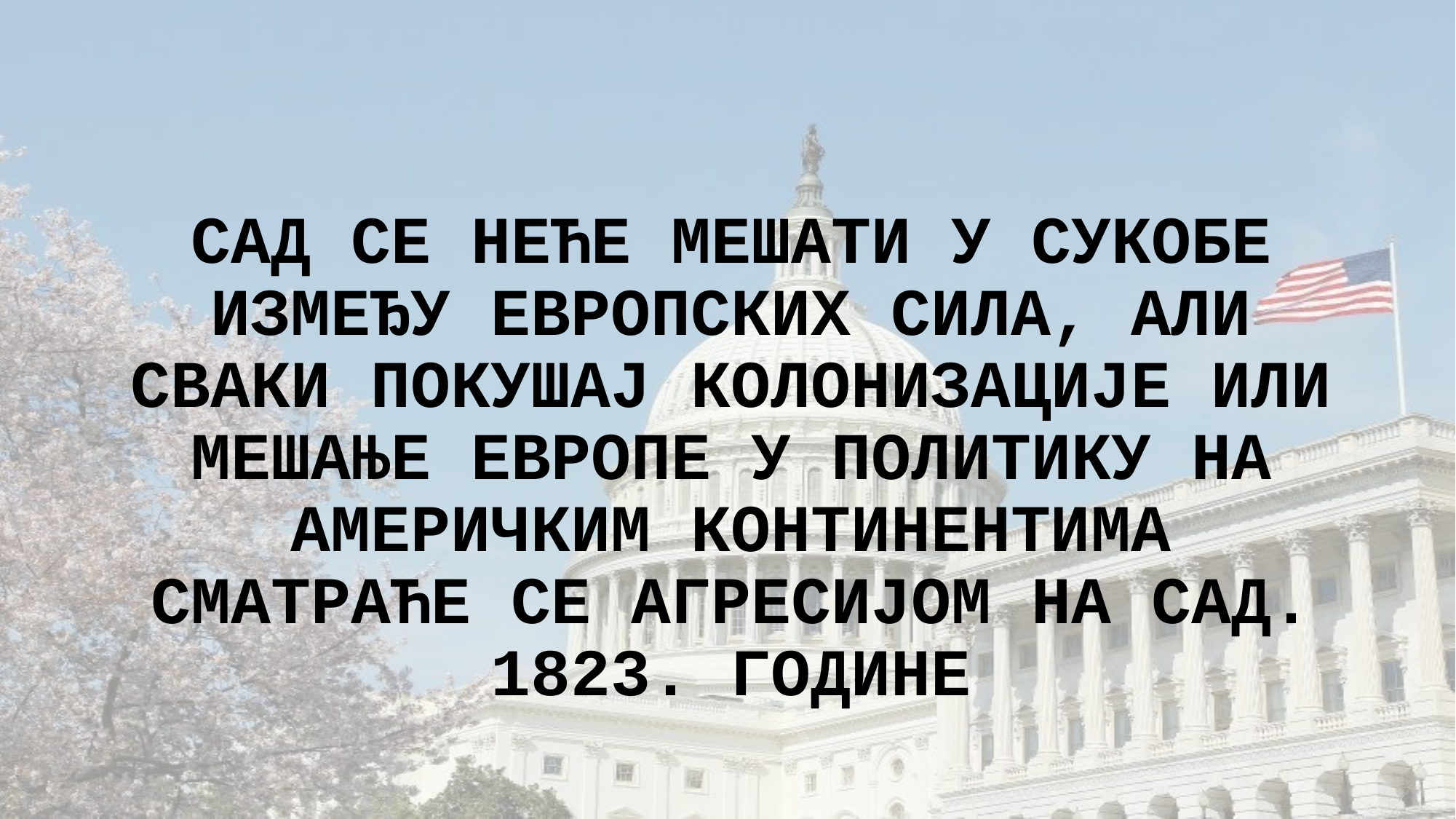

# САД СЕ НЕЋЕ МЕШАТИ У СУКОБЕ ИЗМЕЂУ ЕВРОПСКИХ СИЛА, АЛИ СВАКИ ПОКУШАЈ КОЛОНИЗАЦИЈЕ ИЛИ МЕШАЊЕ ЕВРОПЕ У ПОЛИТИКУ НА АМЕРИЧКИМ КОНТИНЕНТИМА СМАТРАЋЕ СЕ АГРЕСИЈОМ НА САД. 1823. ГОДИНЕ